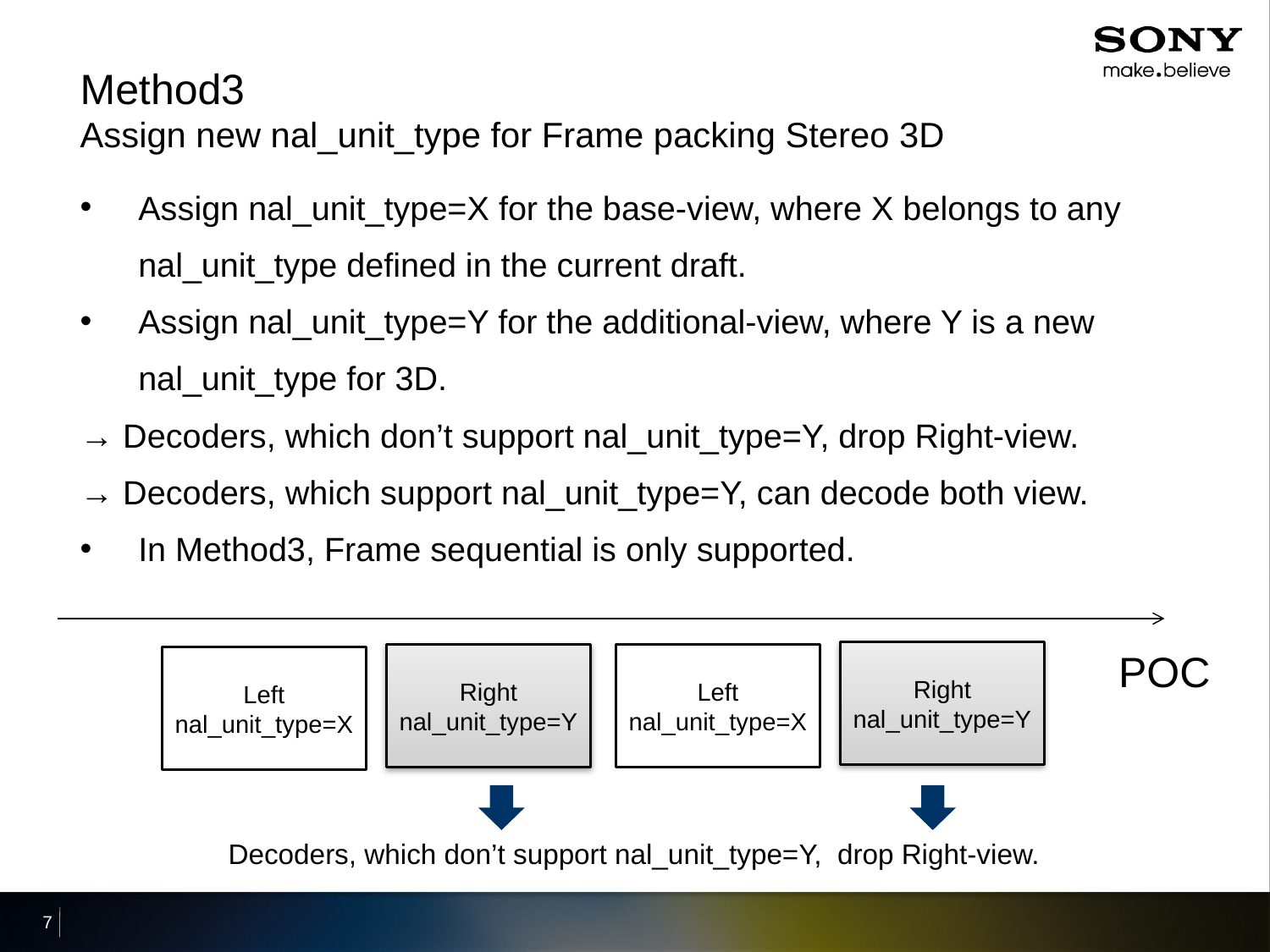

# Method3 Assign new nal_unit_type for Frame packing Stereo 3D
Assign nal_unit_type=X for the base-view, where X belongs to any nal_unit_type defined in the current draft.
Assign nal_unit_type=Y for the additional-view, where Y is a new nal_unit_type for 3D.
→ Decoders, which don’t support nal_unit_type=Y, drop Right-view.
→ Decoders, which support nal_unit_type=Y, can decode both view.
In Method3, Frame sequential is only supported.

POC
Right
nal_unit_type=Y
Right
nal_unit_type=Y
Left
nal_unit_type=X
Left
nal_unit_type=X

Decoders, which don’t support nal_unit_type=Y,  drop Right-view.
7